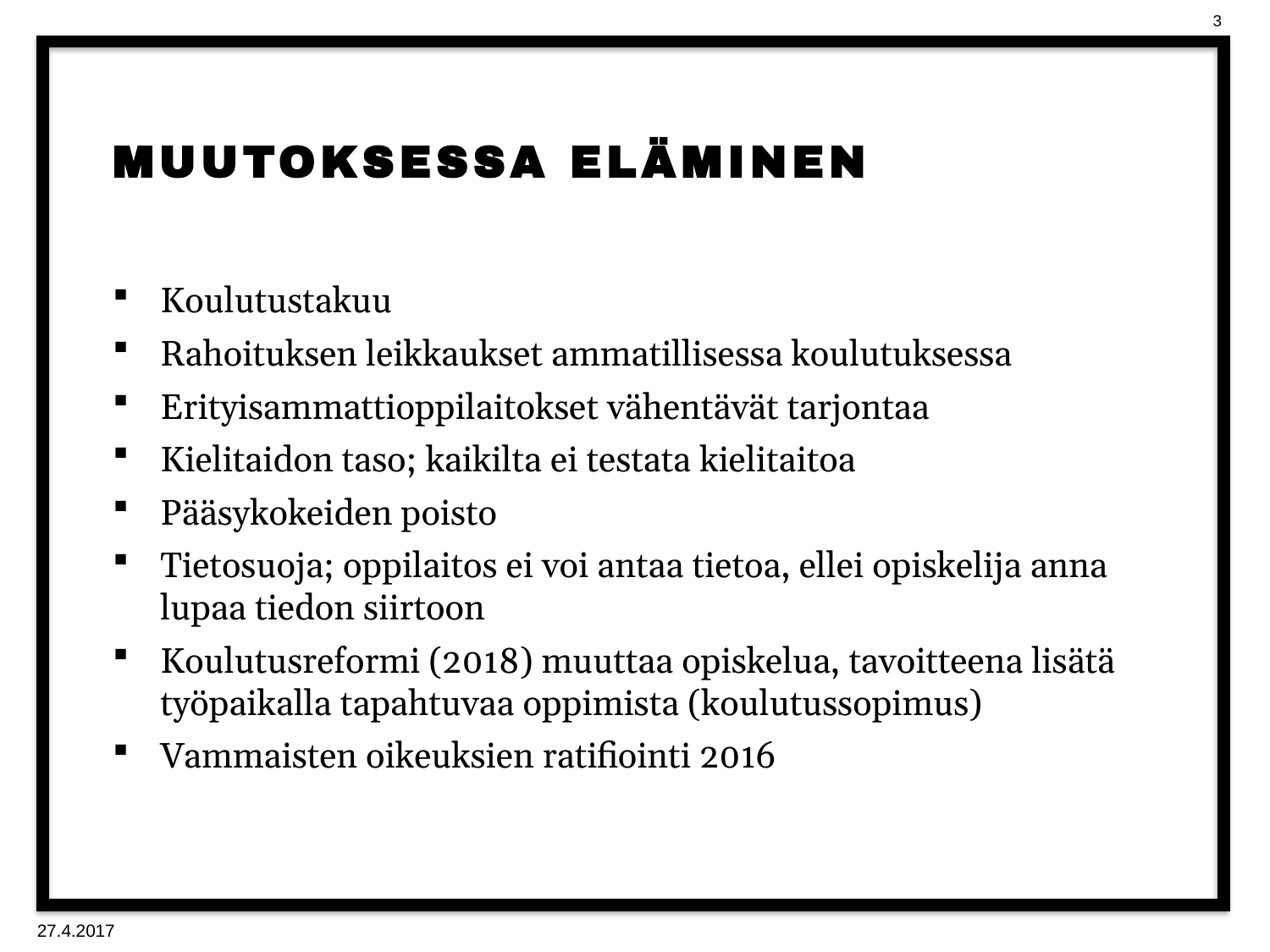

# Muutoksessa eläminen
Koulutustakuu
Rahoituksen leikkaukset ammatillisessa koulutuksessa
Erityisammattioppilaitokset vähentävät tarjontaa
Kielitaidon taso; kaikilta ei testata kielitaitoa
Pääsykokeiden poisto
Tietosuoja; oppilaitos ei voi antaa tietoa, ellei opiskelija anna lupaa tiedon siirtoon
Koulutusreformi (2018) muuttaa opiskelua, tavoitteena lisätä työpaikalla tapahtuvaa oppimista (koulutussopimus)
Vammaisten oikeuksien ratifiointi 2016
27.4.2017